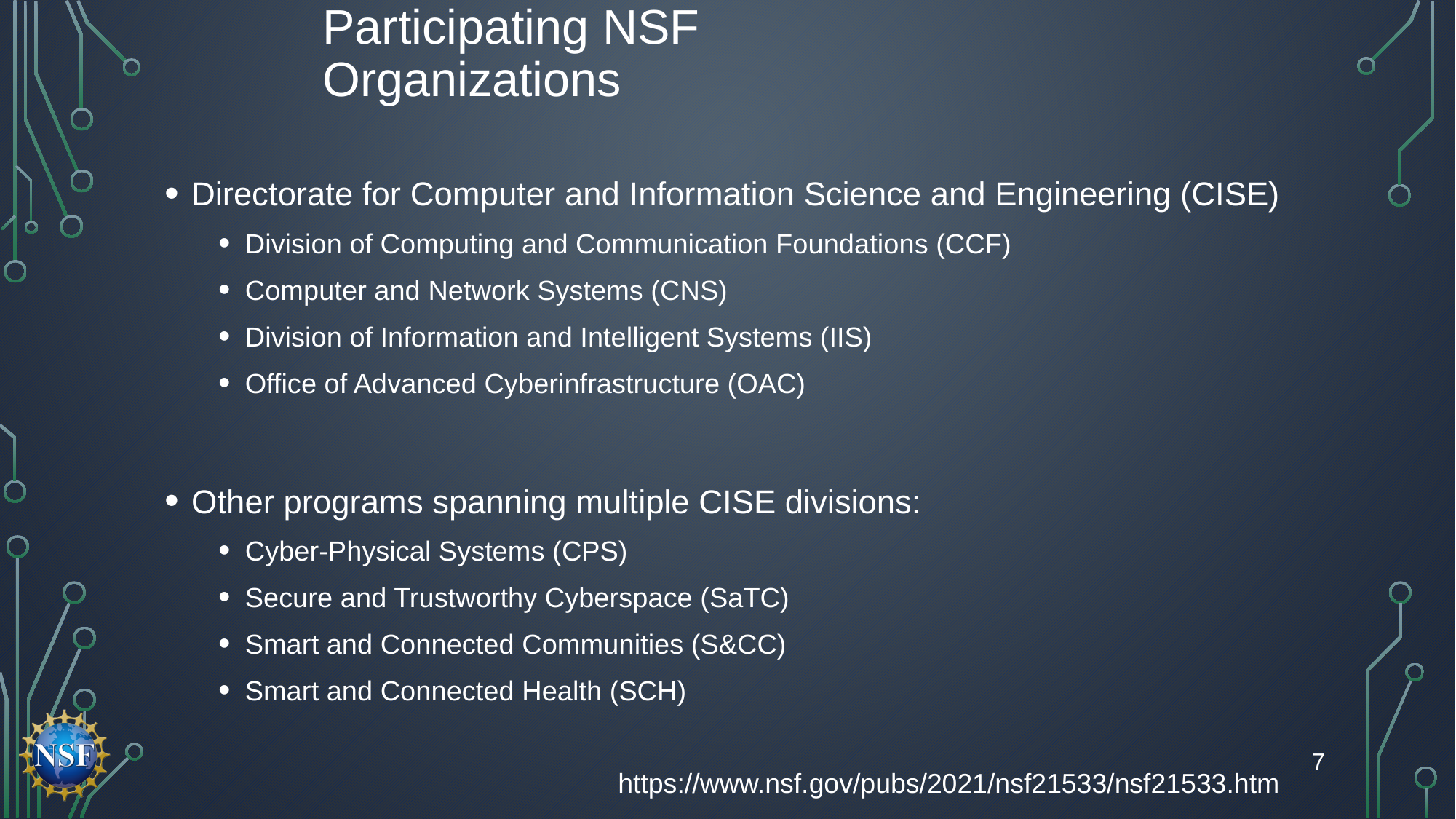

# Participating NSF Organizations

Directorate for Computer and Information Science and Engineering (CISE)
Division of Computing and Communication Foundations (CCF)
Computer and Network Systems (CNS)
Division of Information and Intelligent Systems (IIS)
Office of Advanced Cyberinfrastructure (OAC)

Other programs spanning multiple CISE divisions:
Cyber-Physical Systems (CPS)
Secure and Trustworthy Cyberspace (SaTC)
Smart and Connected Communities (S&CC)
Smart and Connected Health (SCH)
7
https://www.nsf.gov/pubs/2021/nsf21533/nsf21533.htm